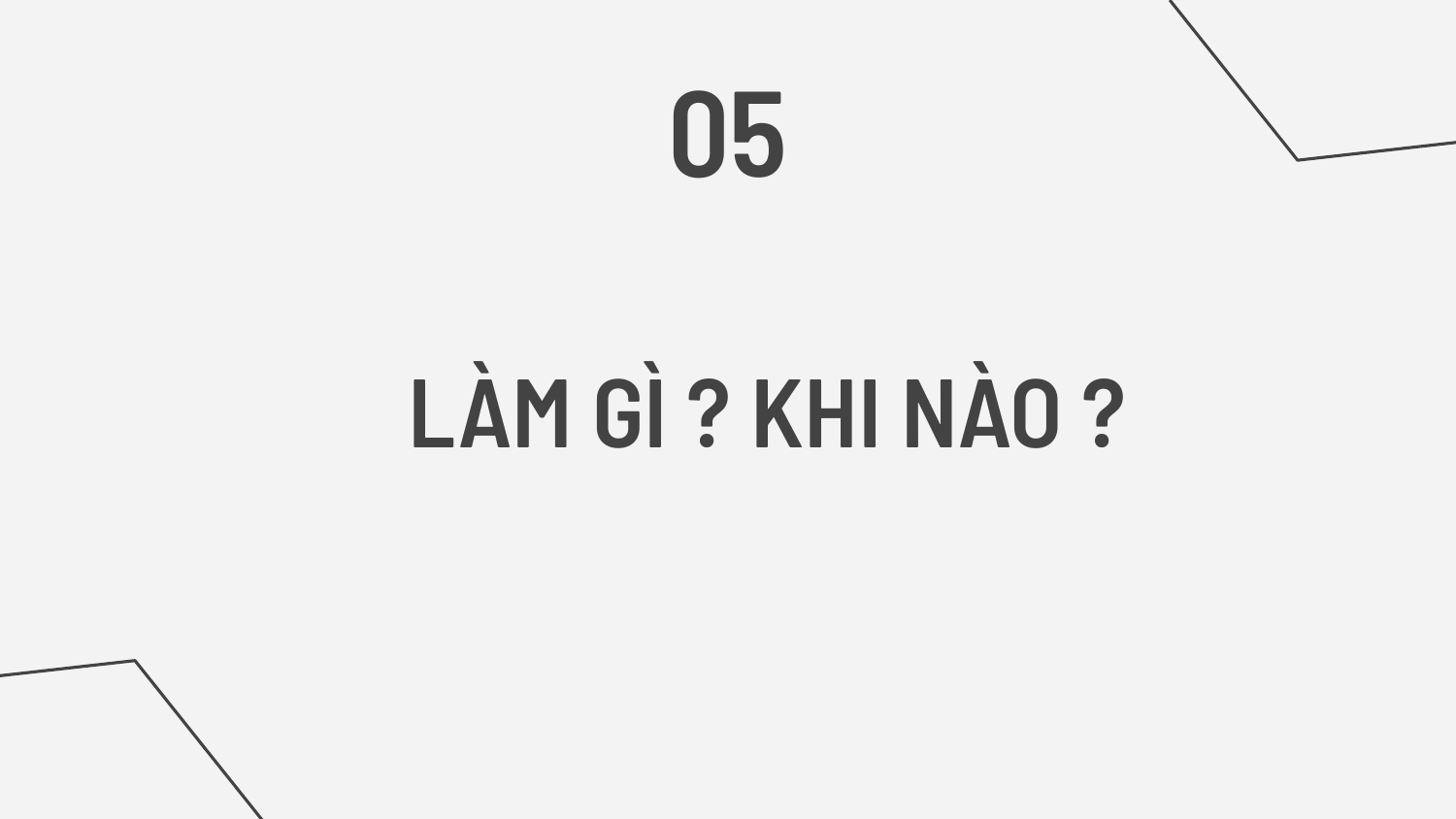

05
# LÀM GÌ ? KHI NÀO ?